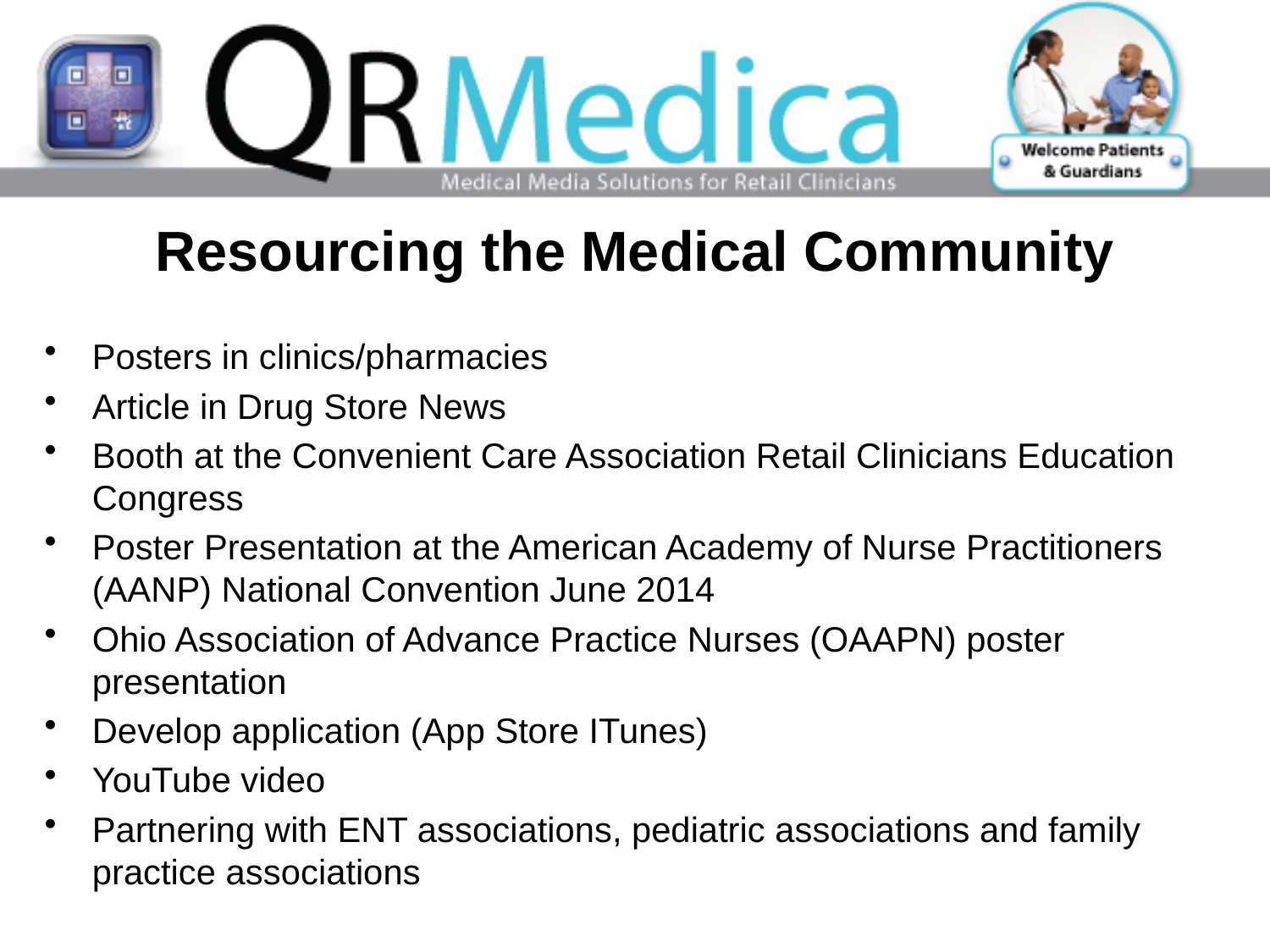

Resourcing the Medical Community
Posters in clinics/pharmacies
Article in Drug Store News
Booth at the Convenient Care Association Retail Clinicians Education Congress
Poster Presentation at the American Academy of Nurse Practitioners (AANP) National Convention June 2014
Ohio Association of Advance Practice Nurses (OAAPN) poster presentation
Develop application (App Store ITunes)
YouTube video
Partnering with ENT associations, pediatric associations and family practice associations